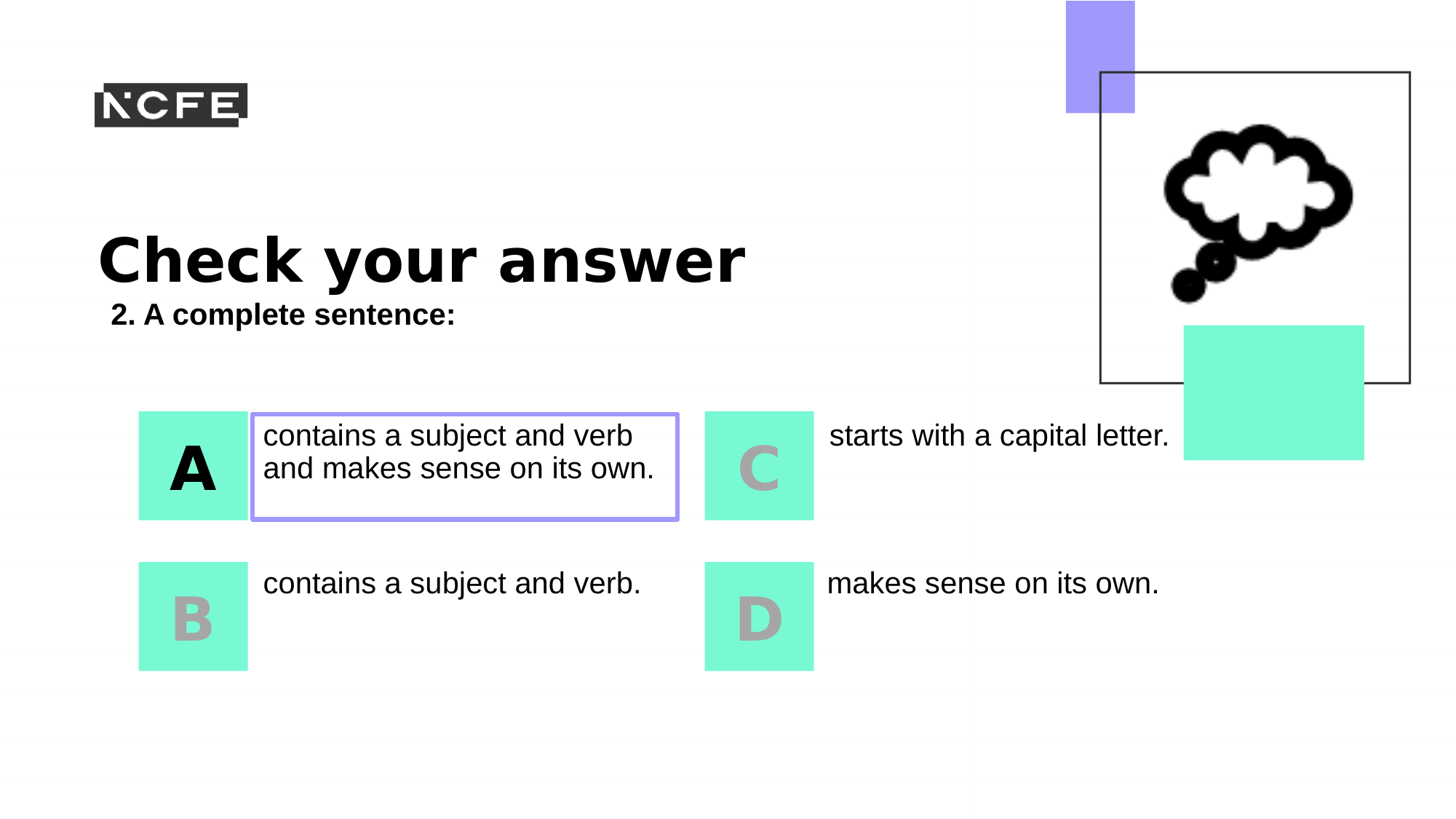

2. A complete sentence:

contains a subject and verb and makes sense on its own.

starts with a capital letter.

contains a subject and verb.

makes sense on its own.